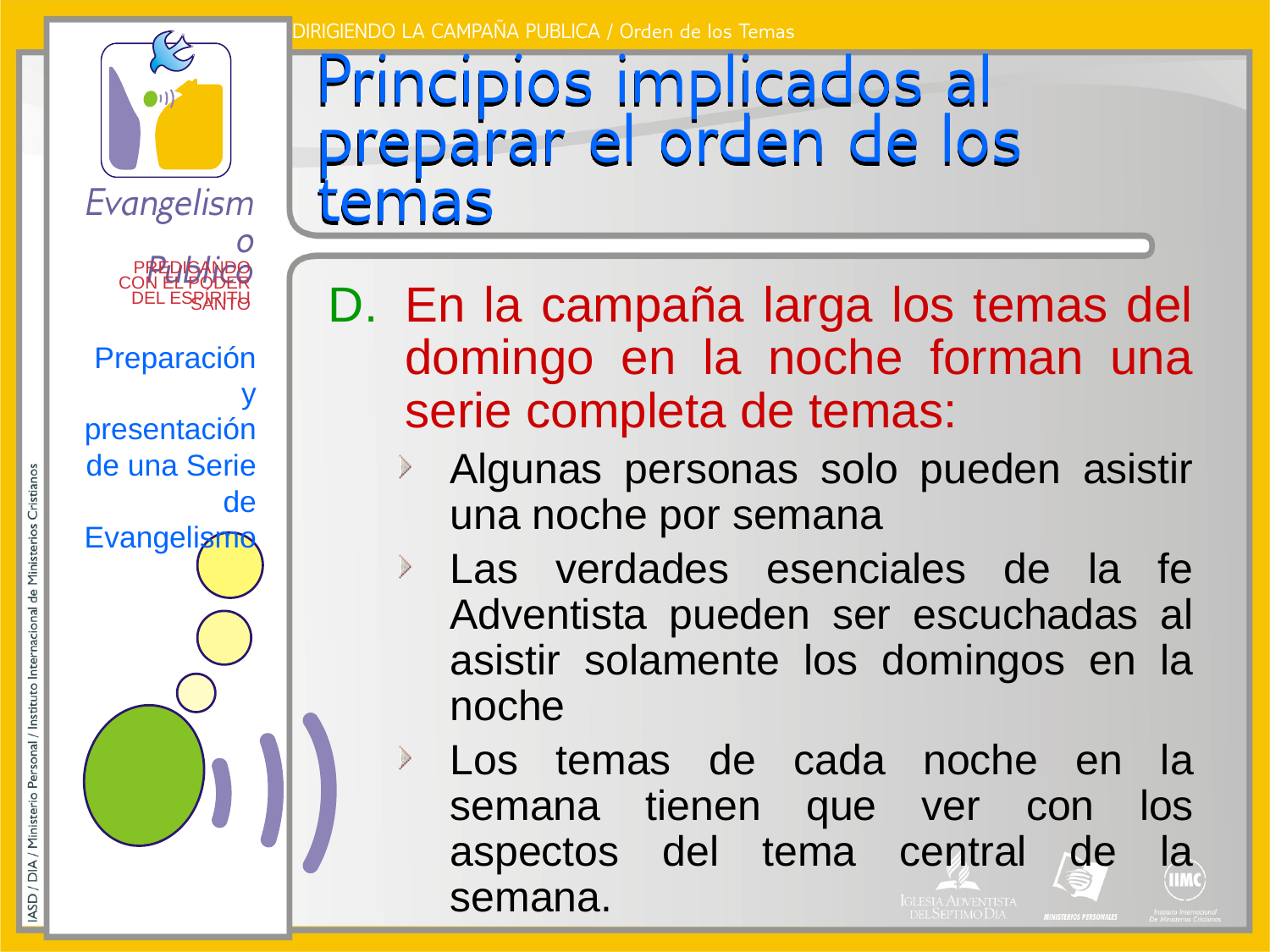

DIRIGIENDO LA CAMPAÑA PUBLICA / Orden de los Temas
# Principios implicados al preparar el orden de los temas
En la campaña larga los temas del domingo en la noche forman una serie completa de temas:
Algunas personas solo pueden asistir una noche por semana
Las verdades esenciales de la fe Adventista pueden ser escuchadas al asistir solamente los domingos en la noche
Los temas de cada noche en la semana tienen que ver con los aspectos del tema central de la semana.